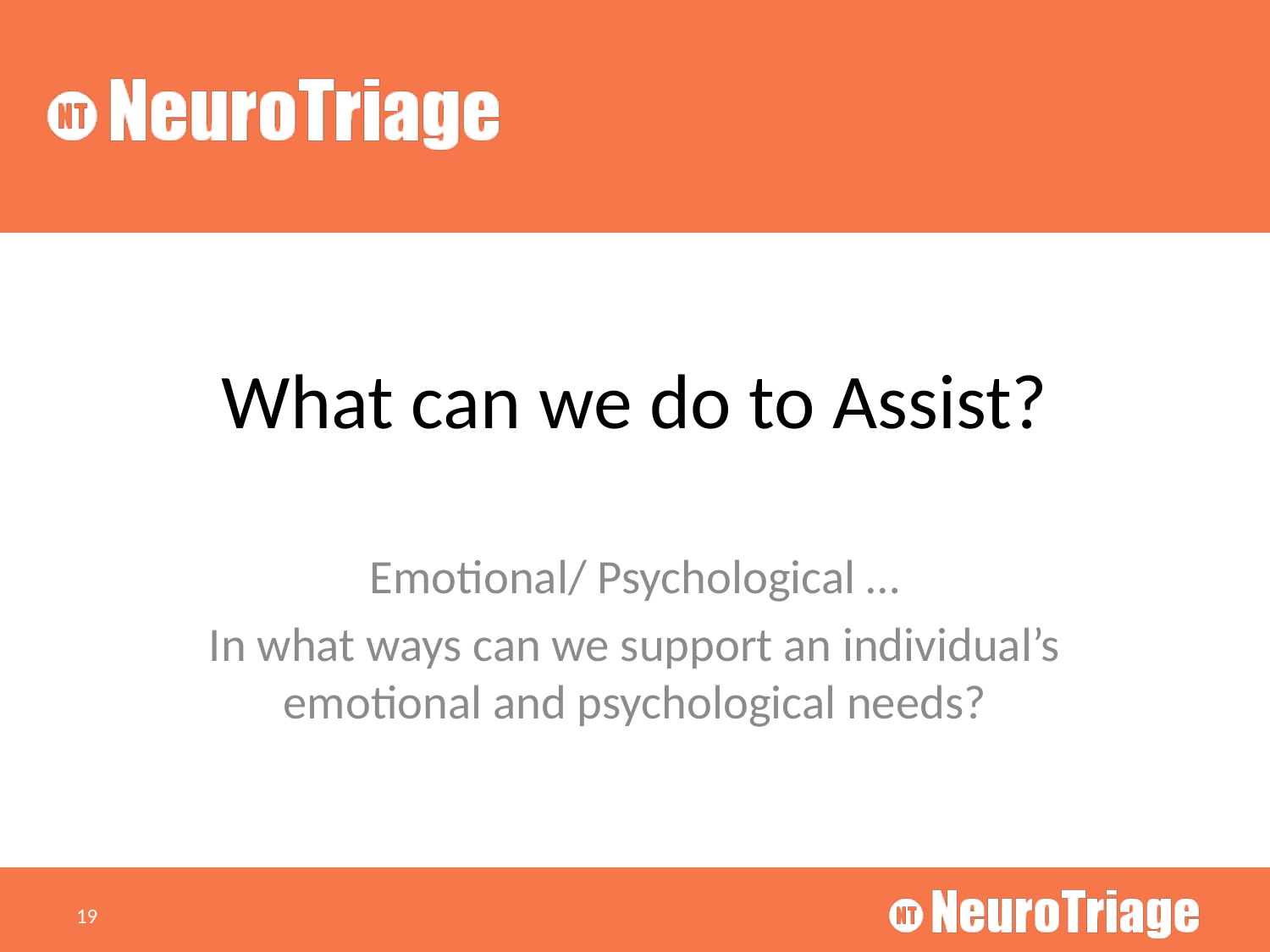

# What can we do to Assist?
Emotional/ Psychological …
In what ways can we support an individual’s emotional and psychological needs?
19